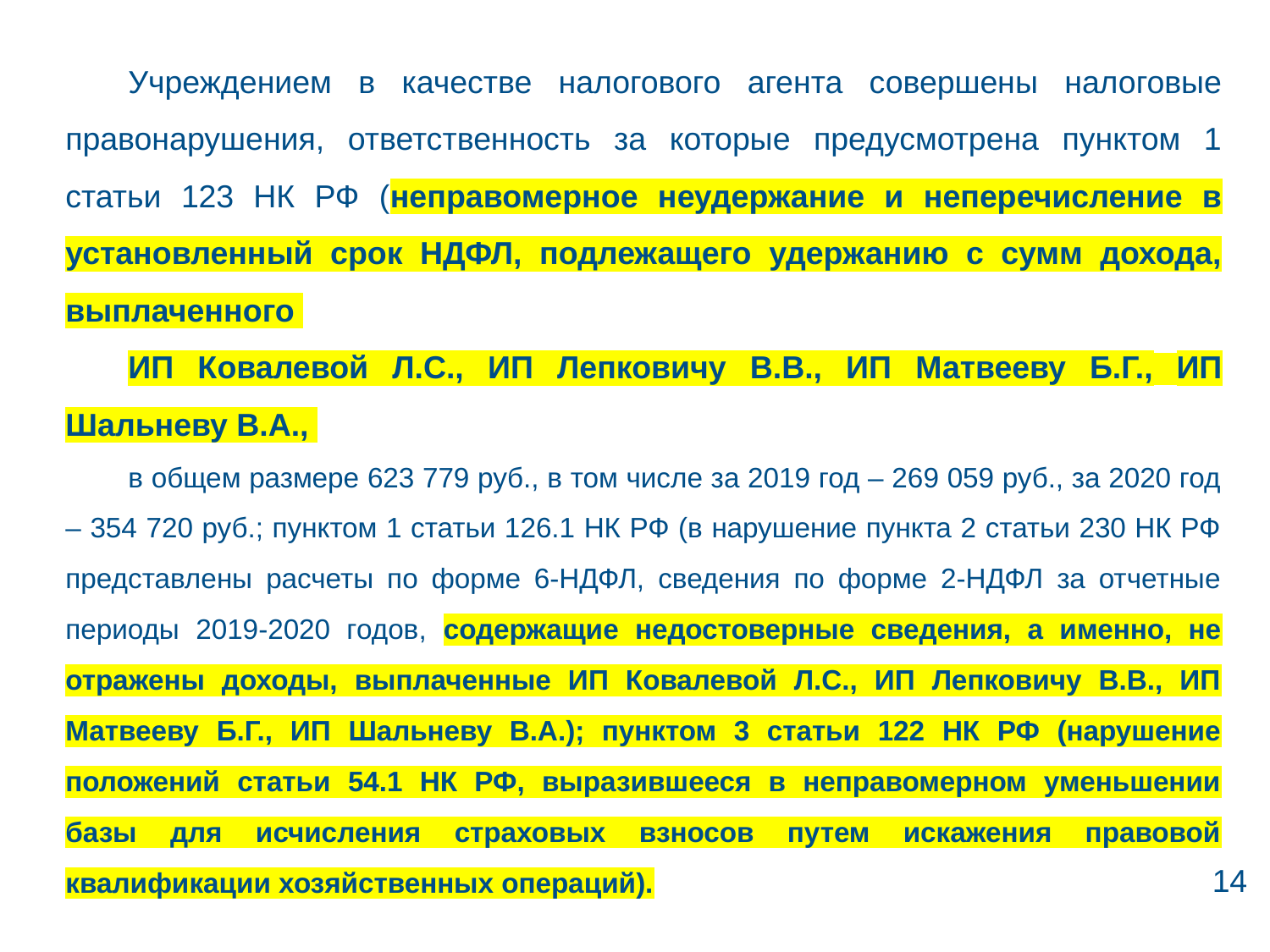

Учреждением в качестве налогового агента совершены налоговые правонарушения, ответственность за которые предусмотрена пунктом 1 статьи 123 НК РФ (неправомерное неудержание и неперечисление в установленный срок НДФЛ, подлежащего удержанию с сумм дохода, выплаченного
ИП Ковалевой Л.С., ИП Лепковичу В.В., ИП Матвееву Б.Г., ИП Шальневу В.А.,
в общем размере 623 779 руб., в том числе за 2019 год – 269 059 руб., за 2020 год – 354 720 руб.; пунктом 1 статьи 126.1 НК РФ (в нарушение пункта 2 статьи 230 НК РФ представлены расчеты по форме 6-НДФЛ, сведения по форме 2-НДФЛ за отчетные периоды 2019-2020 годов, содержащие недостоверные сведения, а именно, не отражены доходы, выплаченные ИП Ковалевой Л.С., ИП Лепковичу В.В., ИП Матвееву Б.Г., ИП Шальневу В.А.); пунктом 3 статьи 122 НК РФ (нарушение положений статьи 54.1 НК РФ, выразившееся в неправомерном уменьшении базы для исчисления страховых взносов путем искажения правовой квалификации хозяйственных операций).